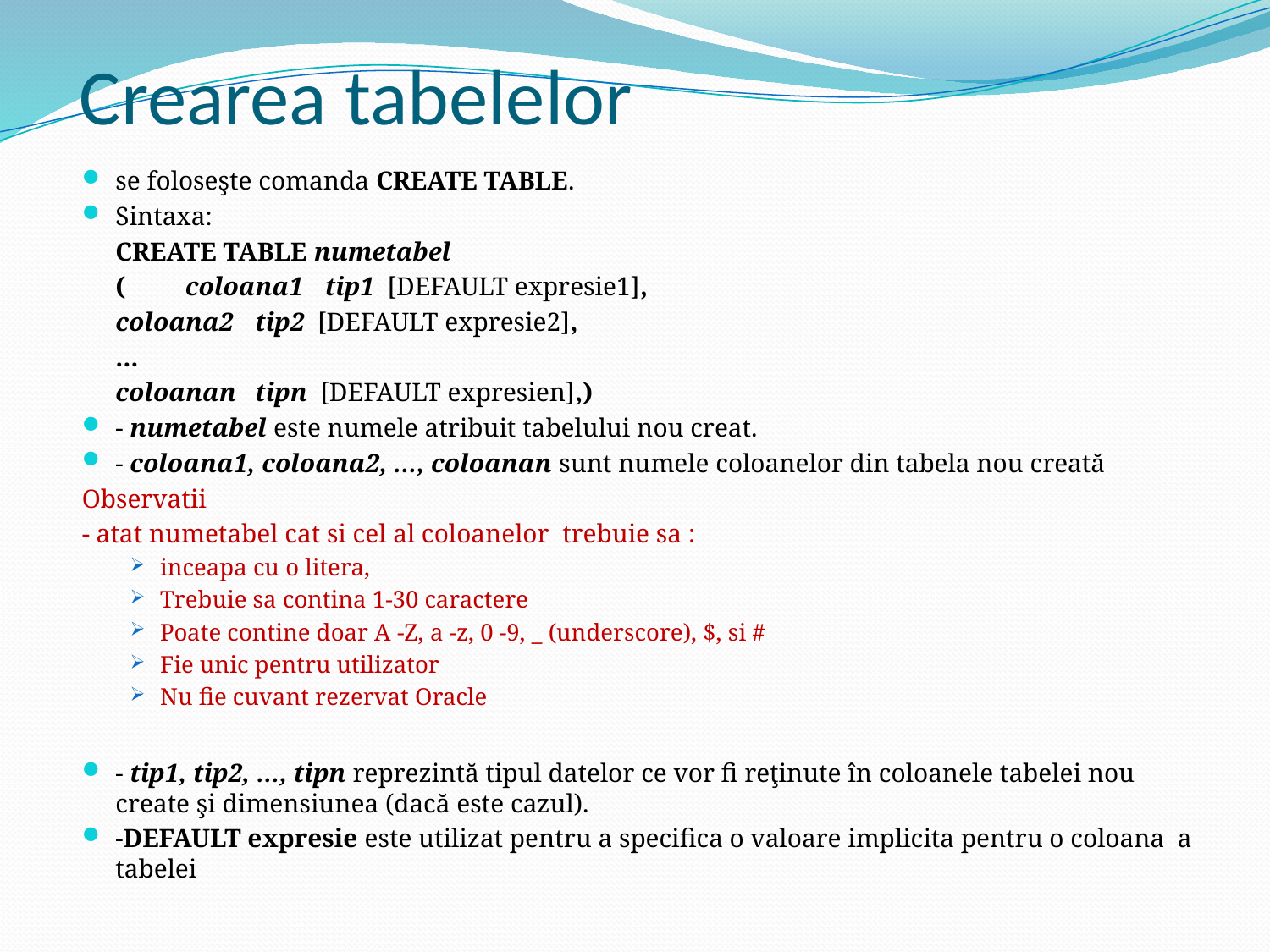

# Crearea tabelelor
se foloseşte comanda CREATE TABLE.
Sintaxa:
	CREATE TABLE numetabel
		( 	coloana1 	tip1  [DEFAULT expresie1],
			coloana2 	tip2  [DEFAULT expresie2],
			…
			coloanan 	tipn  [DEFAULT expresien],)
- numetabel este numele atribuit tabelului nou creat.
- coloana1, coloana2, …, coloanan sunt numele coloanelor din tabela nou creată
Observatii
- atat numetabel cat si cel al coloanelor  trebuie sa :
inceapa cu o litera,
Trebuie sa contina 1-30 caractere
Poate contine doar A -Z, a -z, 0 -9, _ (underscore), $, si #
Fie unic pentru utilizator
Nu fie cuvant rezervat Oracle

- tip1, tip2, …, tipn reprezintă tipul datelor ce vor fi reţinute în coloanele tabelei nou create şi dimensiunea (dacă este cazul).
-DEFAULT expresie este utilizat pentru a specifica o valoare implicita pentru o coloana  a tabelei